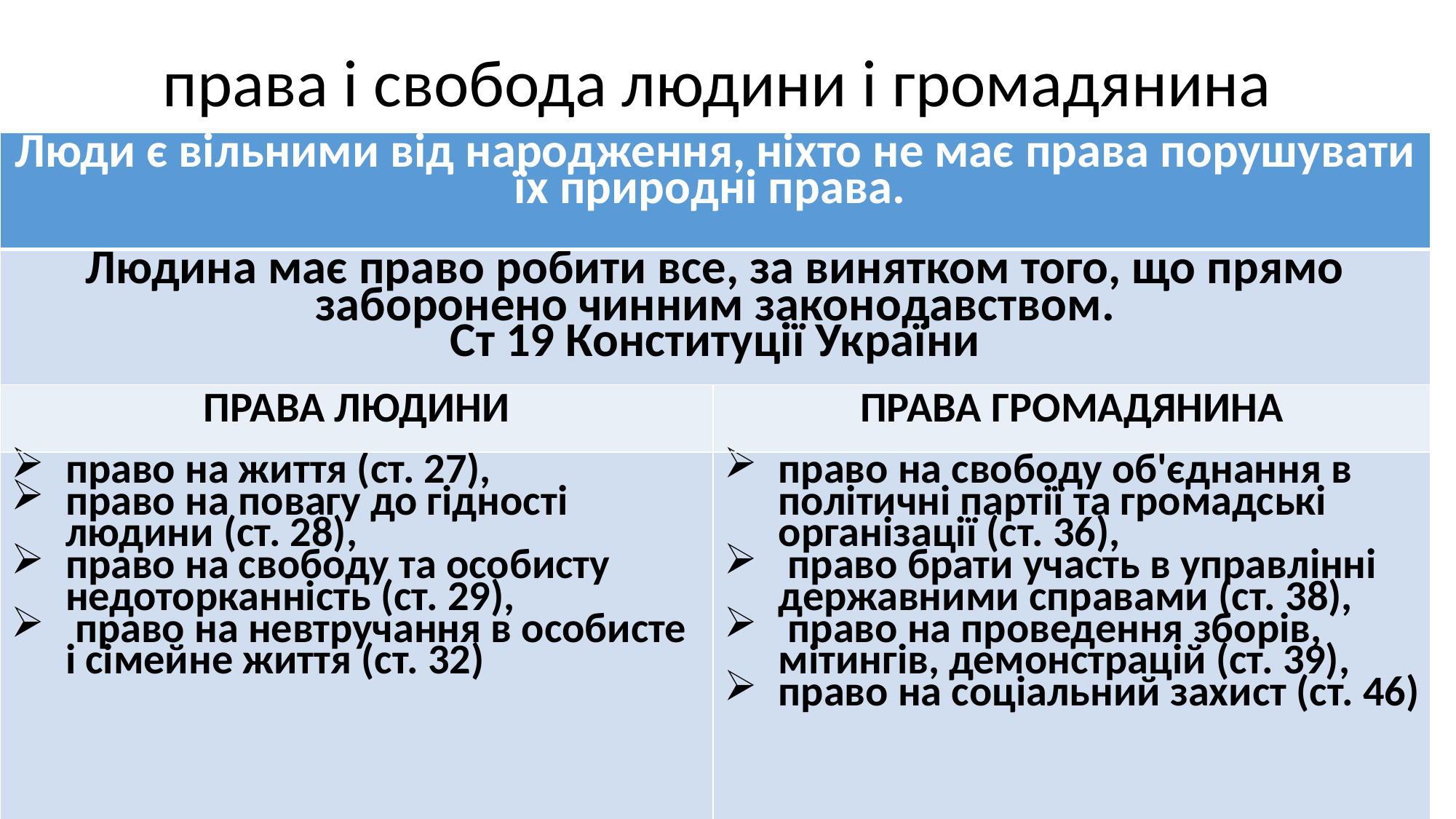

# права і свобода людини і громадянина
| Люди є вільними від народження, ніхто не має права порушувати їх природні права. |  |
| --- | --- |
| Людина має право робити все, за винятком того, що прямо заборонено чинним законодавством. Ст 19 Конституції України |  |
| ПРАВА ЛЮДИНИ | ПРАВА ГРОМАДЯНИНА |
| право на життя (ст. 27), право на повагу до гідності людини (ст. 28), право на свободу та особисту недоторканність (ст. 29), право на невтручання в особисте і сімейне життя (ст. 32) | право на свободу об'єднання в політичні партії та громадські організації (ст. 36), право брати участь в управлінні державними справами (ст. 38), право на проведення зборів, мітингів, демонстрацій (ст. 39), право на соціальний захист (ст. 46) |